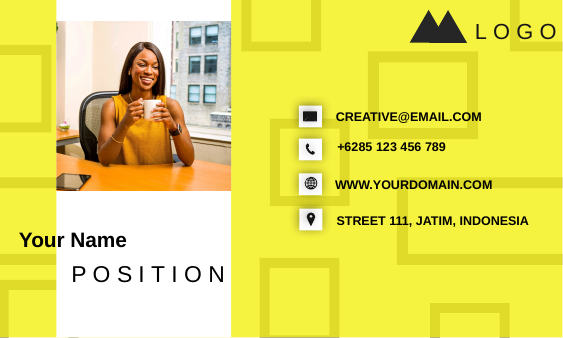

LOGO

CREATIVE@EMAIL.COM

+6285 123 456 789

 WWW.YOURDOMAIN.COM

STREET 111, JATIM, INDONESIA

Your Name
POSITION